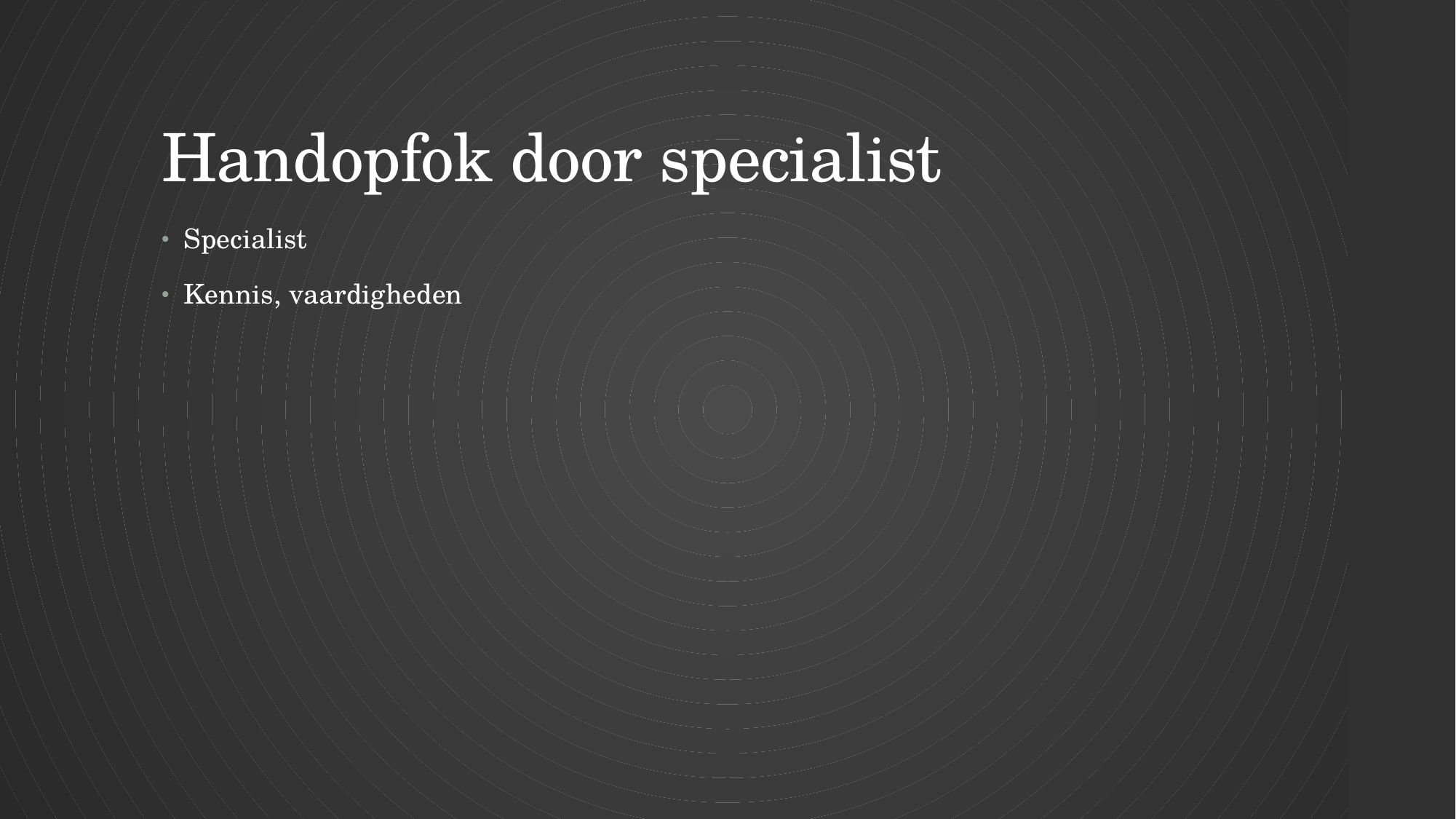

# Handopfok door specialist
Specialist
Kennis, vaardigheden